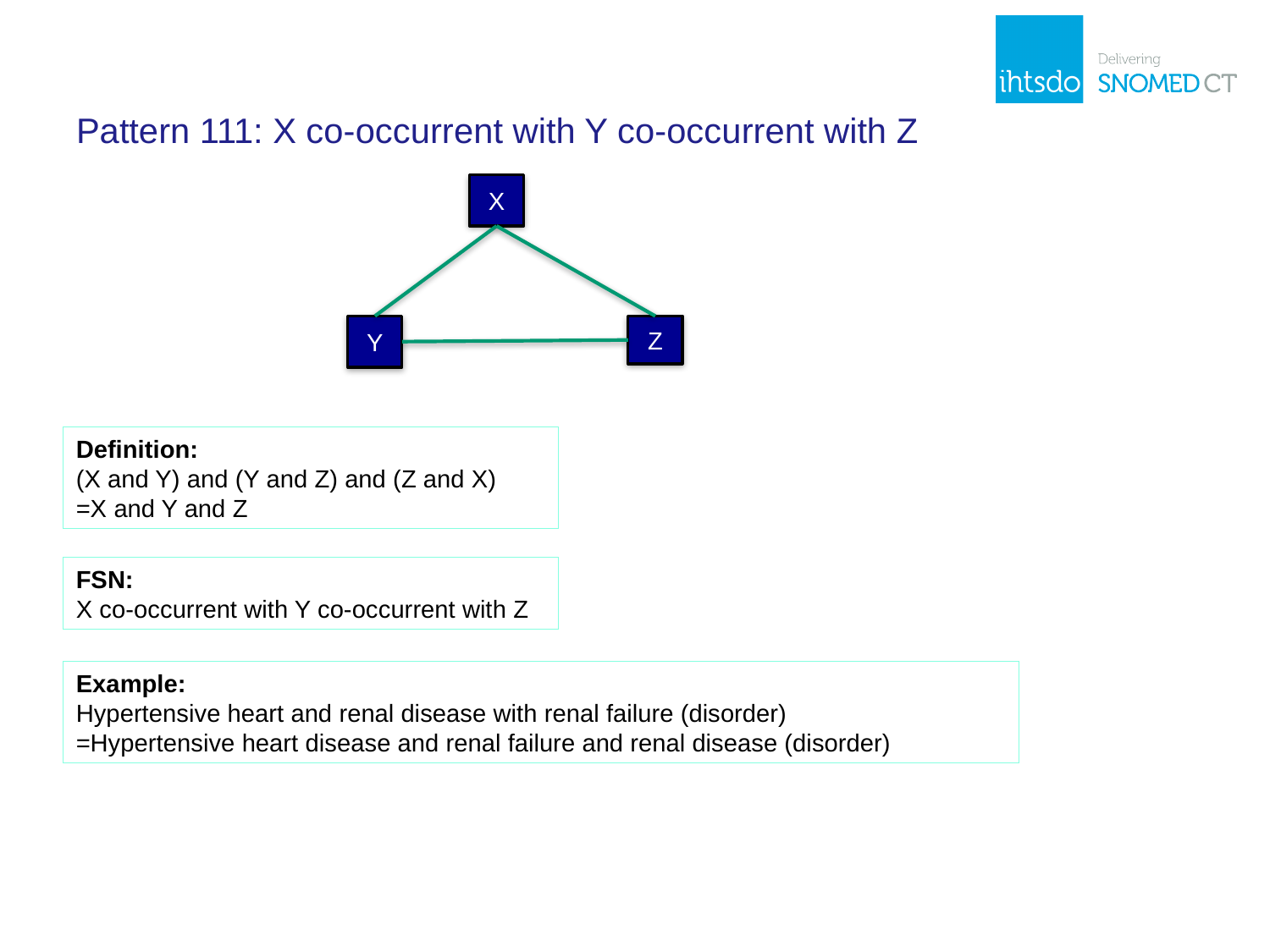

# Pattern 111: X co-occurrent with Y co-occurrent with Z
X
Y
Z
Definition:
(X and Y) and (Y and Z) and (Z and X)
=X and Y and Z
FSN:
X co-occurrent with Y co-occurrent with Z
Example:
Hypertensive heart and renal disease with renal failure (disorder)
=Hypertensive heart disease and renal failure and renal disease (disorder)